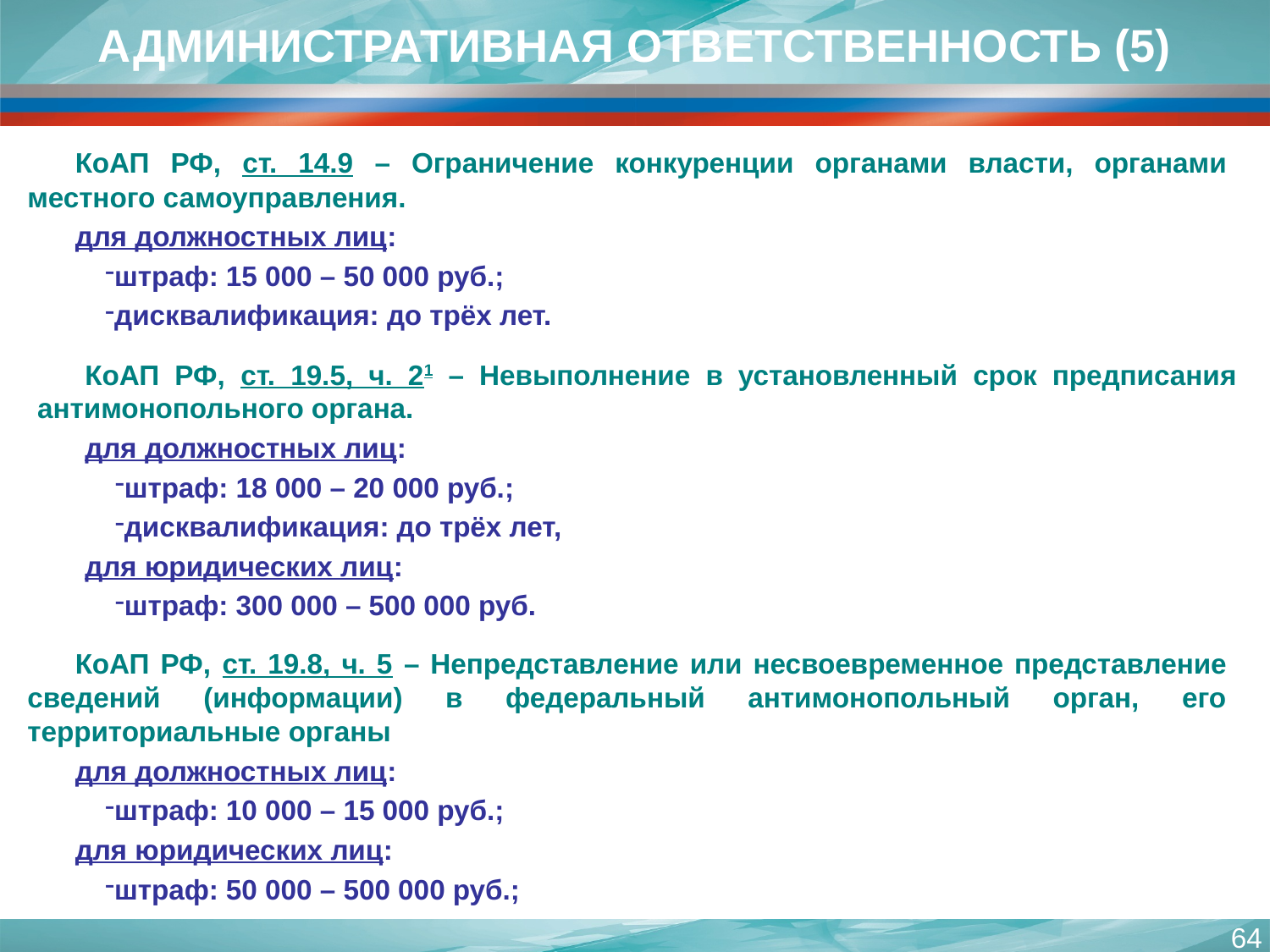

АДМИНИСТРАТИВНАЯ ОТВЕТСТВЕННОСТЬ (5)
КоАП РФ, ст. 14.9 – Ограничение конкуренции органами власти, органами местного самоуправления.
для должностных лиц:
штраф: 15 000 – 50 000 руб.;
дисквалификация: до трёх лет.
КоАП РФ, ст. 19.5, ч. 21 – Невыполнение в установленный срок предписания антимонопольного органа.
для должностных лиц:
штраф: 18 000 – 20 000 руб.;
дисквалификация: до трёх лет,
для юридических лиц:
штраф: 300 000 – 500 000 руб.
КоАП РФ, ст. 19.8, ч. 5 – Непредставление или несвоевременное представление сведений (информации) в федеральный антимонопольный орган, его территориальные органы
для должностных лиц:
штраф: 10 000 – 15 000 руб.;
для юридических лиц:
штраф: 50 000 – 500 000 руб.;
64